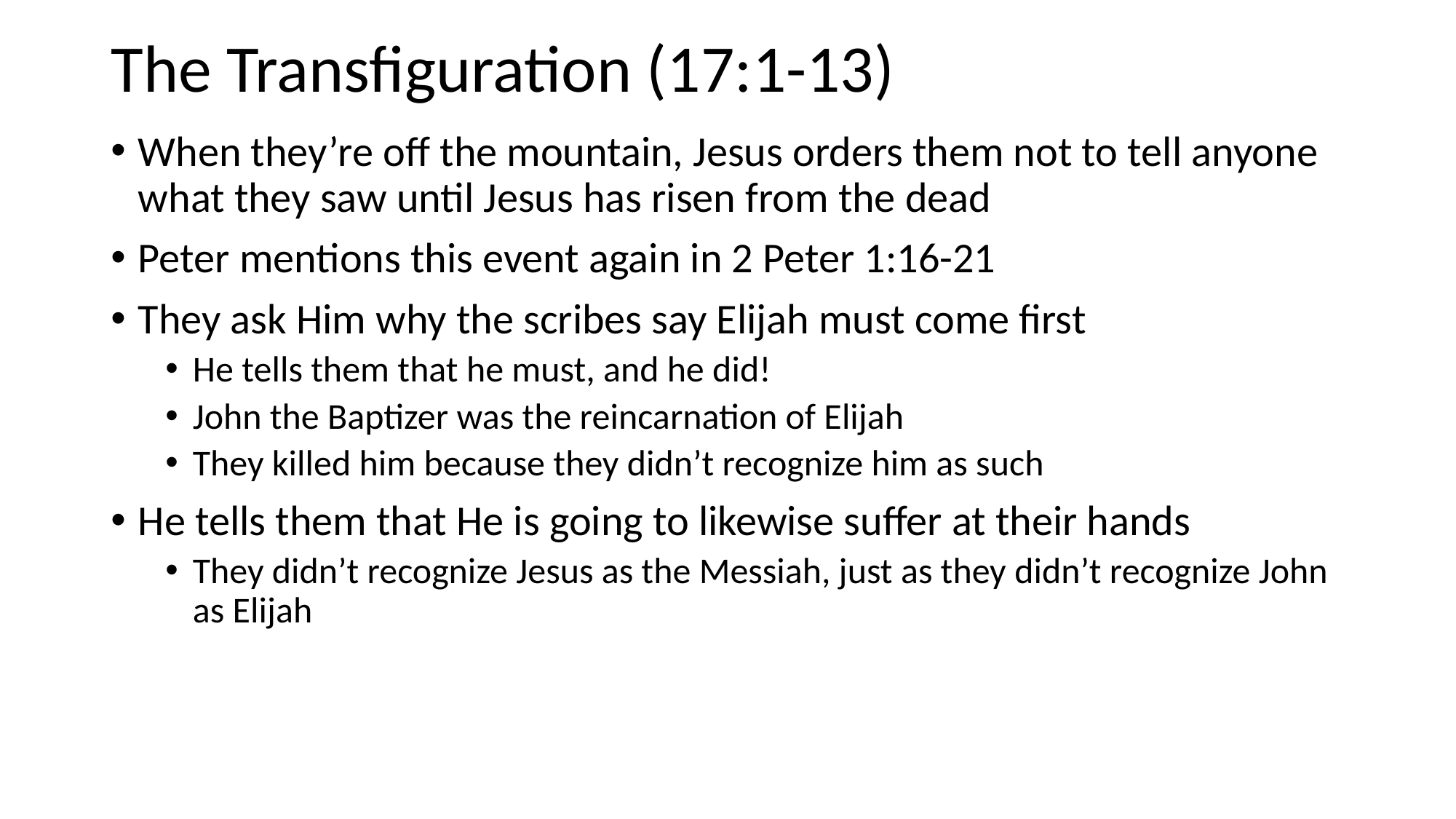

# The Transfiguration (17:1-13)
When they’re off the mountain, Jesus orders them not to tell anyone what they saw until Jesus has risen from the dead
Peter mentions this event again in 2 Peter 1:16-21
They ask Him why the scribes say Elijah must come first
He tells them that he must, and he did!
John the Baptizer was the reincarnation of Elijah
They killed him because they didn’t recognize him as such
He tells them that He is going to likewise suffer at their hands
They didn’t recognize Jesus as the Messiah, just as they didn’t recognize John as Elijah